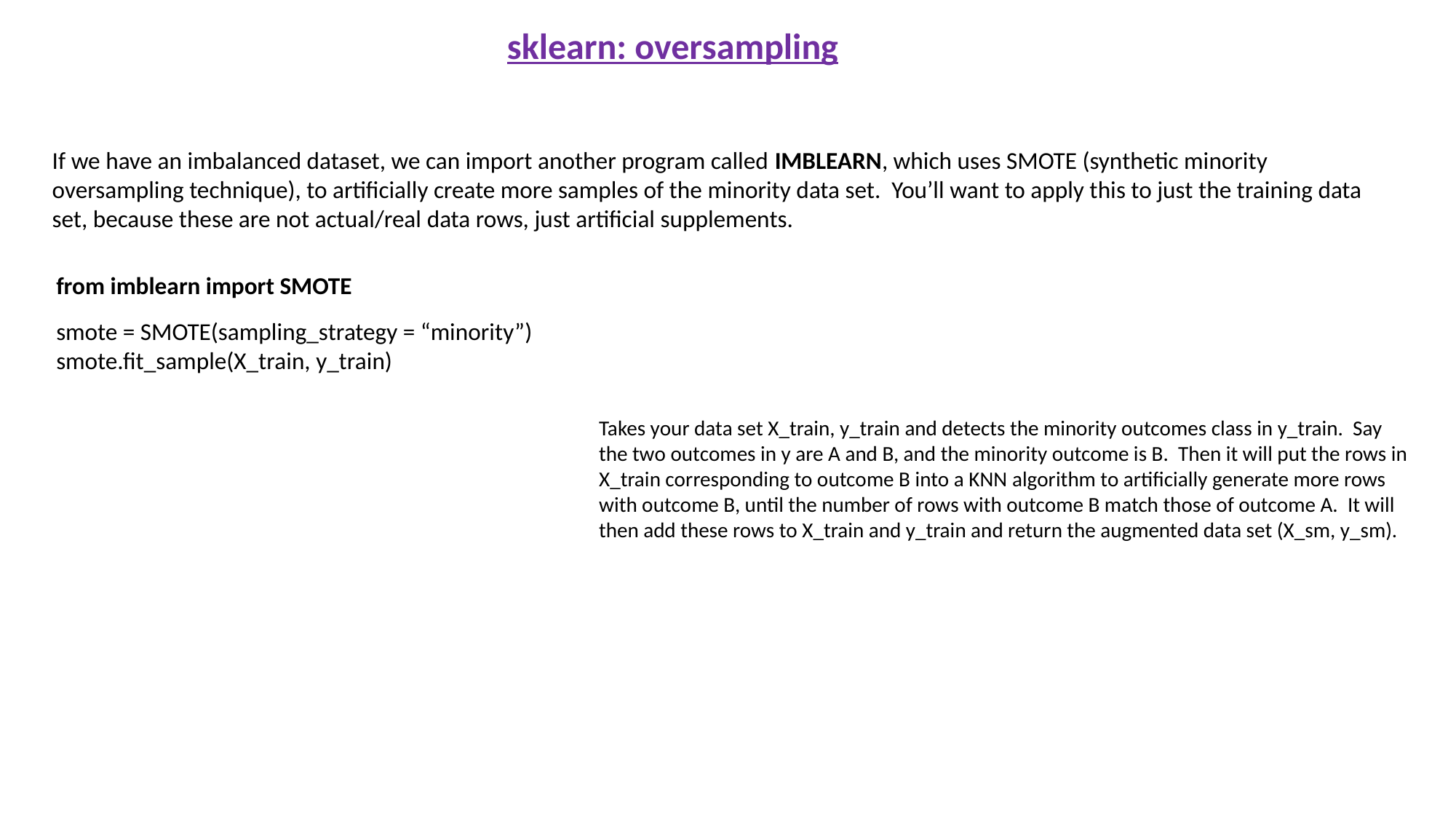

sklearn: oversampling
If we have an imbalanced dataset, we can import another program called IMBLEARN, which uses SMOTE (synthetic minority oversampling technique), to artificially create more samples of the minority data set.  You’ll want to apply this to just the training data set, because these are not actual/real data rows, just artificial supplements.
from imblearn import SMOTE
smote = SMOTE(sampling_strategy = “minority”)
smote.fit_sample(X_train, y_train)
Takes your data set X_train, y_train and detects the minority outcomes class in y_train.  Say the two outcomes in y are A and B, and the minority outcome is B.  Then it will put the rows in X_train corresponding to outcome B into a KNN algorithm to artificially generate more rows with outcome B, until the number of rows with outcome B match those of outcome A.  It will then add these rows to X_train and y_train and return the augmented data set (X_sm, y_sm).